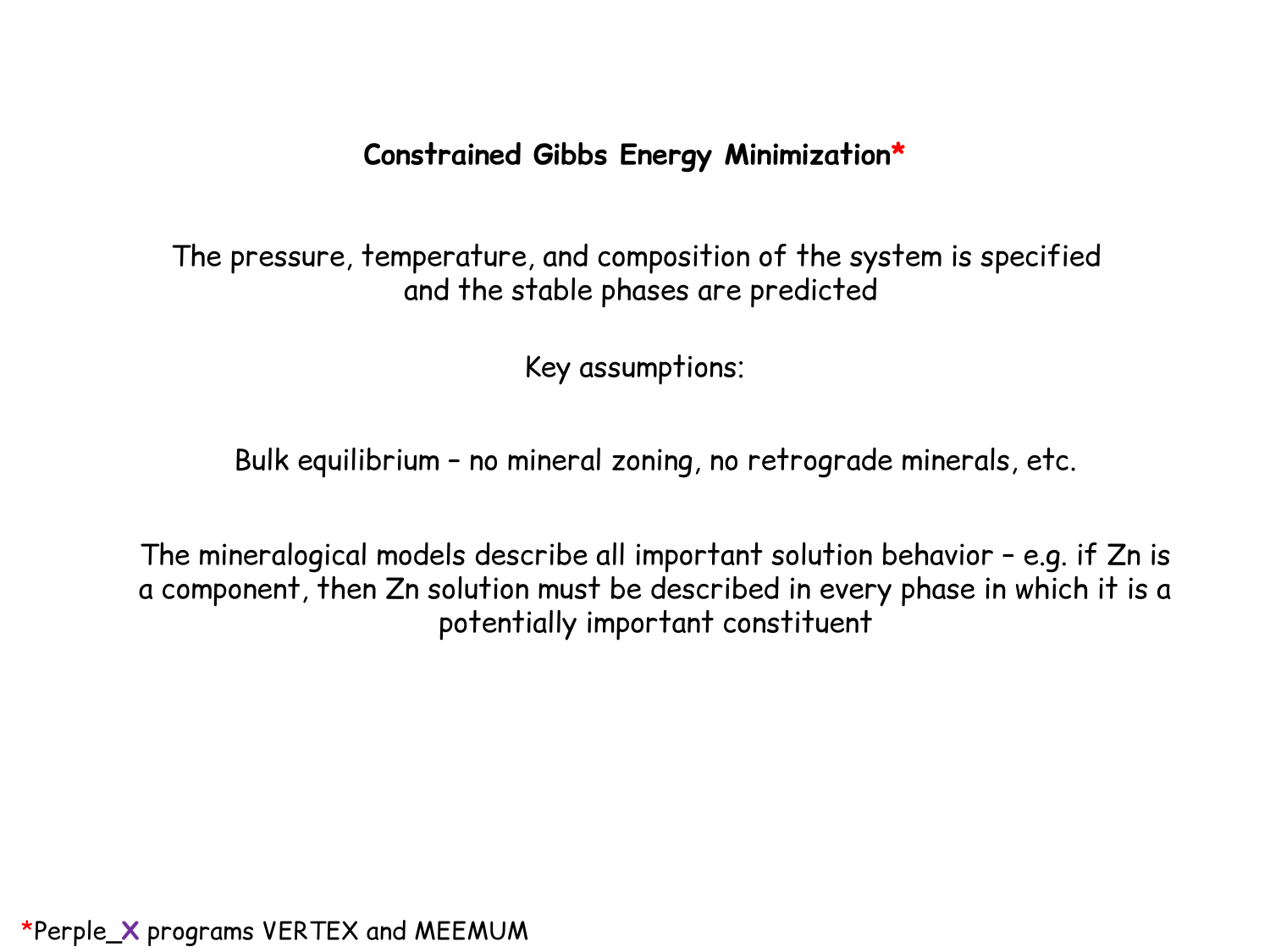

# Constrained Gibbs Energy Minimization*
The pressure, temperature, and composition of the system is specified
 and the stable phases are predicted
Key assumptions:
Bulk equilibrium – no mineral zoning, no retrograde minerals, etc.
The mineralogical models describe all important solution behavior – e.g. if Zn is a component, then Zn solution must be described in every phase in which it is a potentially important constituent
*Perple_X programs VERTEX and MEEMUM